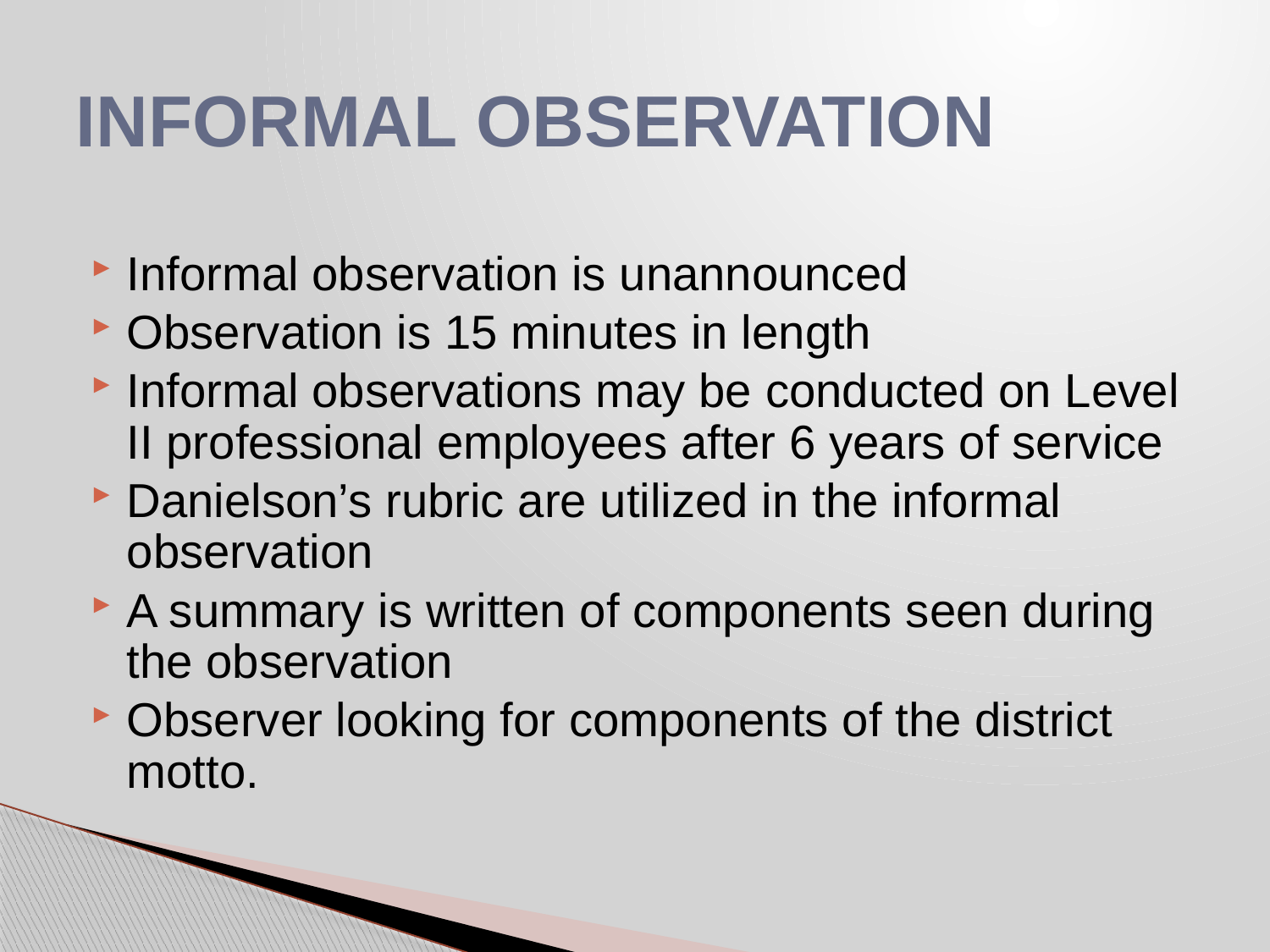

# INFORMAL OBSERVATION
Informal observation is unannounced
Observation is 15 minutes in length
Informal observations may be conducted on Level II professional employees after 6 years of service
Danielson’s rubric are utilized in the informal observation
A summary is written of components seen during the observation
Observer looking for components of the district motto.